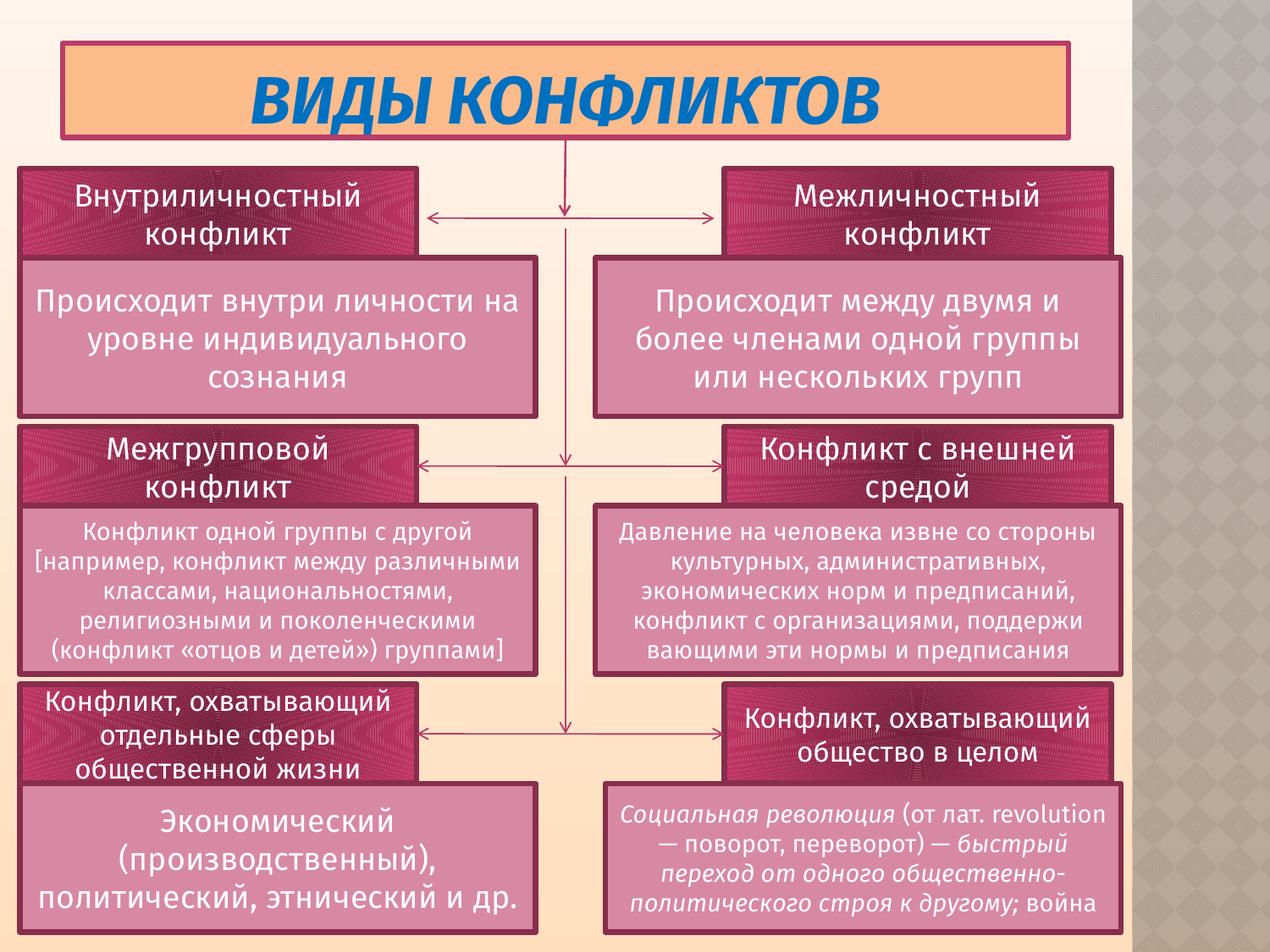

# ВИДЫ КОНФЛИКТОВ
Внутриличностный конфликт
Межличностный конфликт
Происходит внутри личности на уровне индивидуального сознания
Происходит между двумя и более членами одной группы или нескольких групп
Межгрупповой конфликт
Конфликт с внешней средой
Конфликт одной группы с другой [например, конфликт между различными классами, национальностями, религиозными и поколенческими (конфликт «отцов и детей») группами]
Давление на человека извне со стороны культурных, административных, экономических норм и предписаний, конфликт с организациями, поддержи­вающими эти нормы и предписания
Конфликт, охватывающий отдельные сферы общественной жизни
Конфликт, охватывающий общество в целом
Экономический (производственный), политический, этнический и др.
Социальная революция (от лат. revolution — поворот, переворот) — быстрый переход от одного общественно-политического строя к другому; война